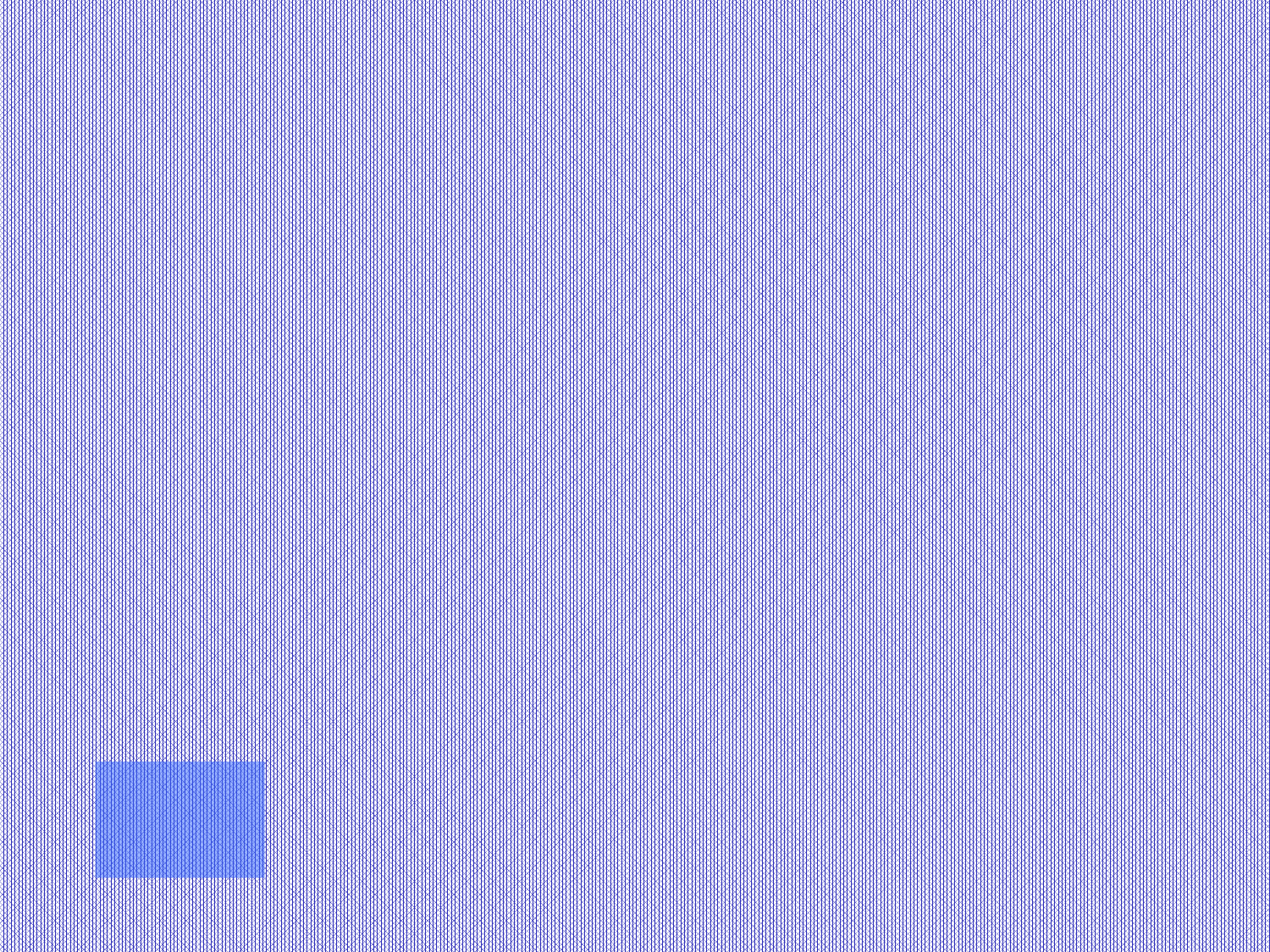

Information such as chemical
formula or reactivity  of chemicals
would be found in this document